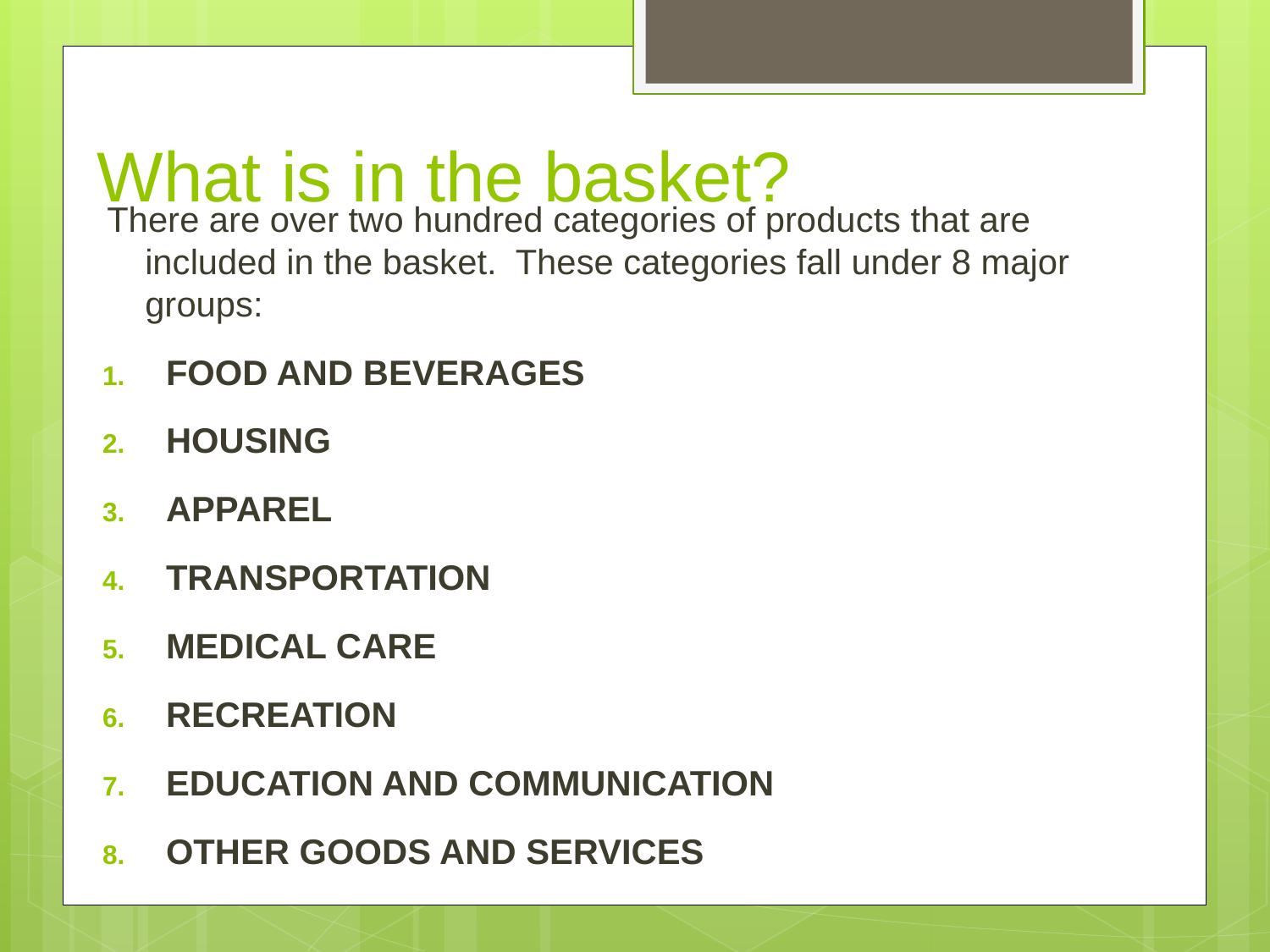

# What is in the basket?
There are over two hundred categories of products that are included in the basket.  These categories fall under 8 major groups:
FOOD AND BEVERAGES
HOUSING
APPAREL
TRANSPORTATION
MEDICAL CARE
RECREATION
EDUCATION AND COMMUNICATION
OTHER GOODS AND SERVICES